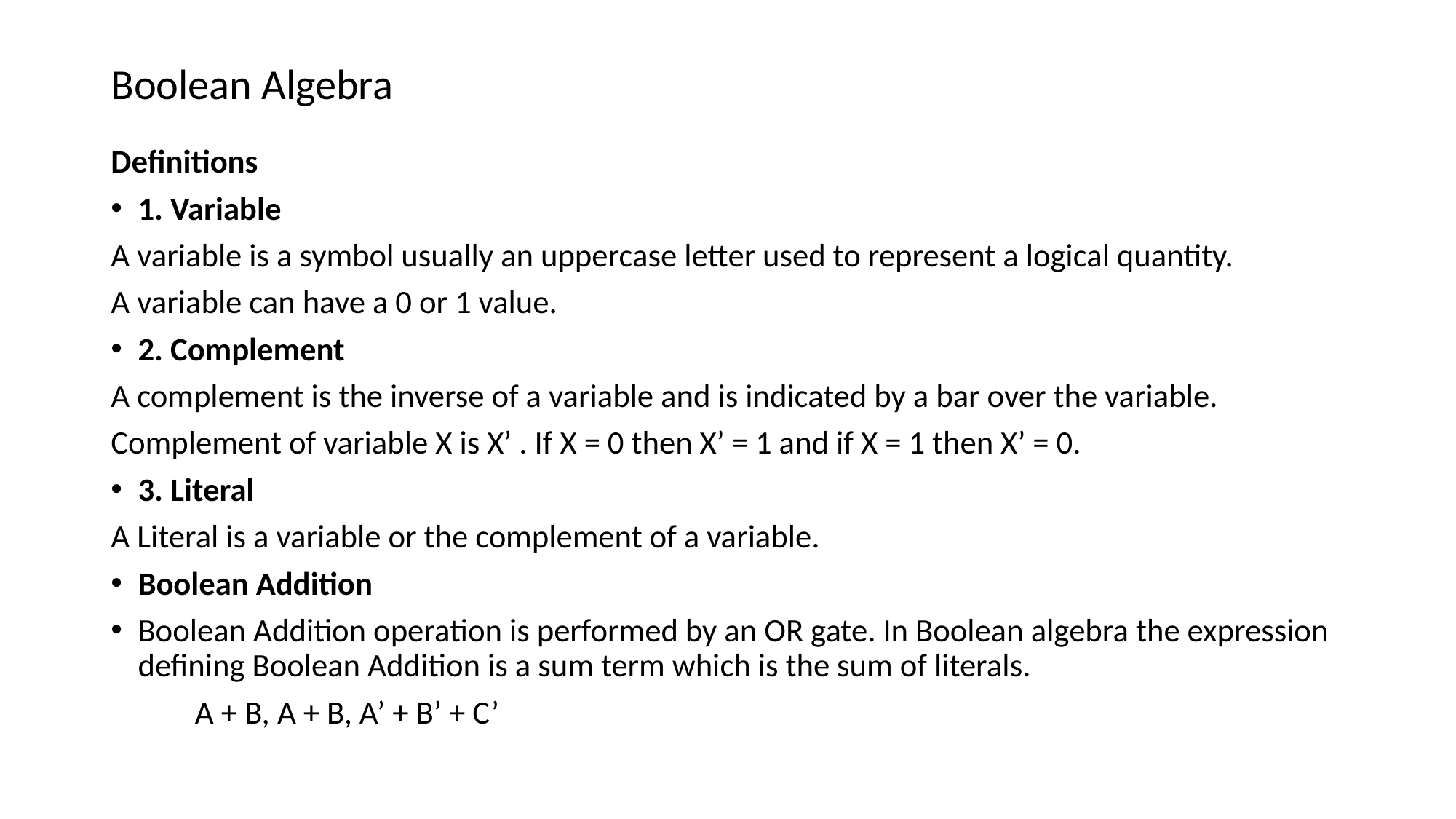

# Boolean Algebra
Definitions
1. Variable
A variable is a symbol usually an uppercase letter used to represent a logical quantity.
A variable can have a 0 or 1 value.
2. Complement
A complement is the inverse of a variable and is indicated by a bar over the variable.
Complement of variable X is X’ . If X = 0 then X’ = 1 and if X = 1 then X’ = 0.
3. Literal
A Literal is a variable or the complement of a variable.
Boolean Addition
Boolean Addition operation is performed by an OR gate. In Boolean algebra the expression defining Boolean Addition is a sum term which is the sum of literals.
	A + B, A + B, A’ + B’ + C’